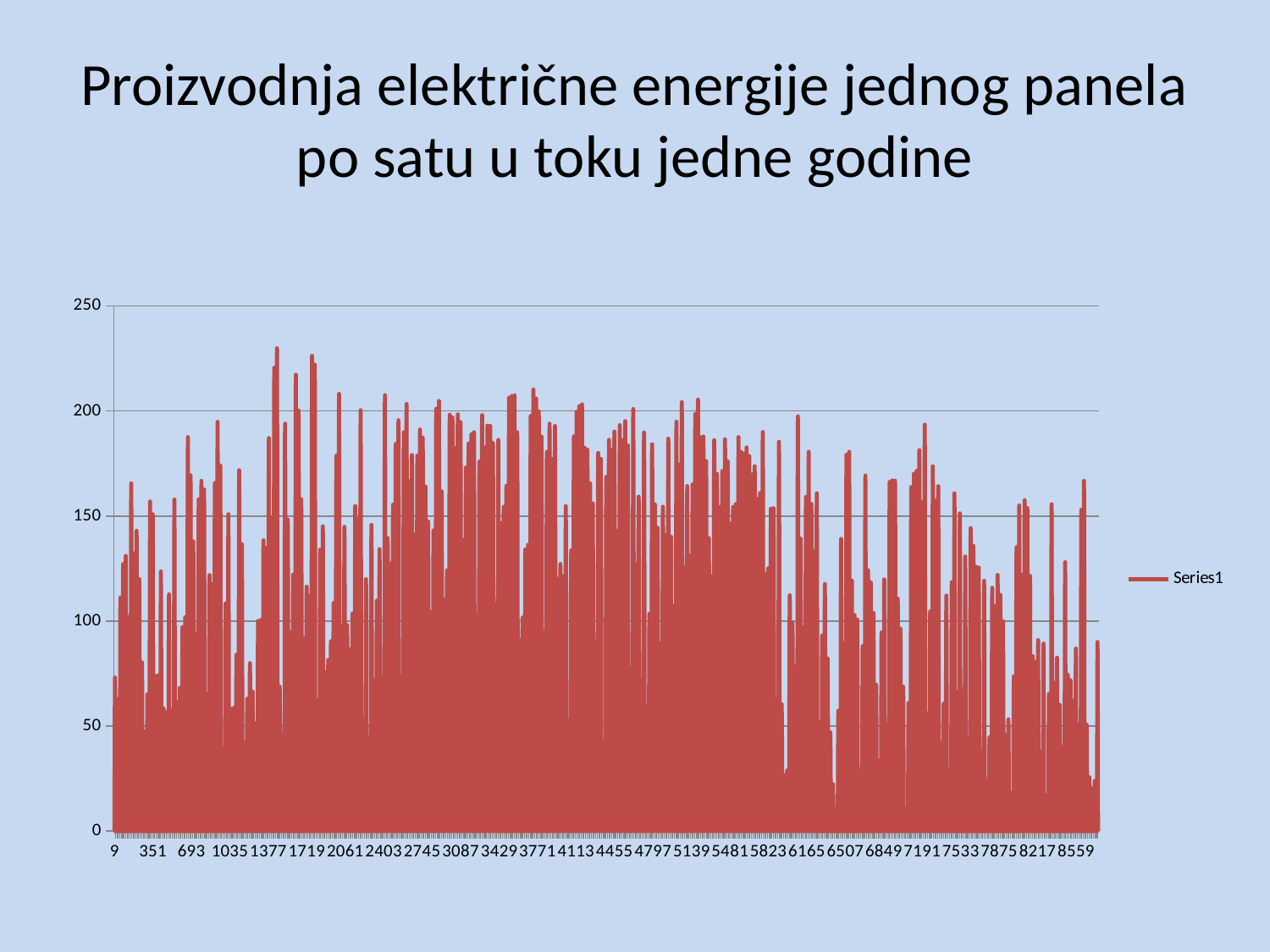

# Proizvodnja električne energije jednog panela po satu u toku jedne godine

### Chart

| Category |  |
|---|---|